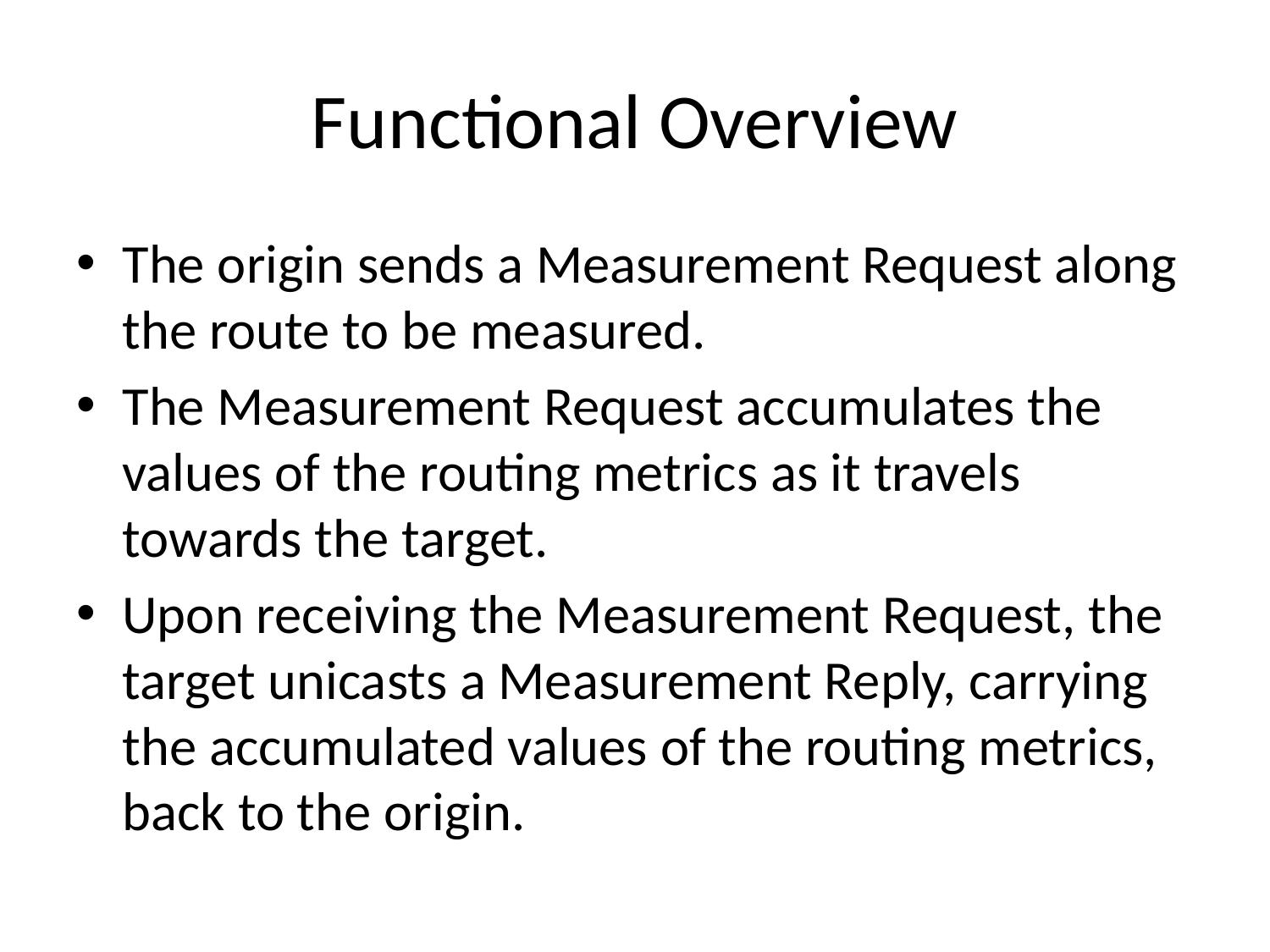

# Functional Overview
The origin sends a Measurement Request along the route to be measured.
The Measurement Request accumulates the values of the routing metrics as it travels towards the target.
Upon receiving the Measurement Request, the target unicasts a Measurement Reply, carrying the accumulated values of the routing metrics, back to the origin.